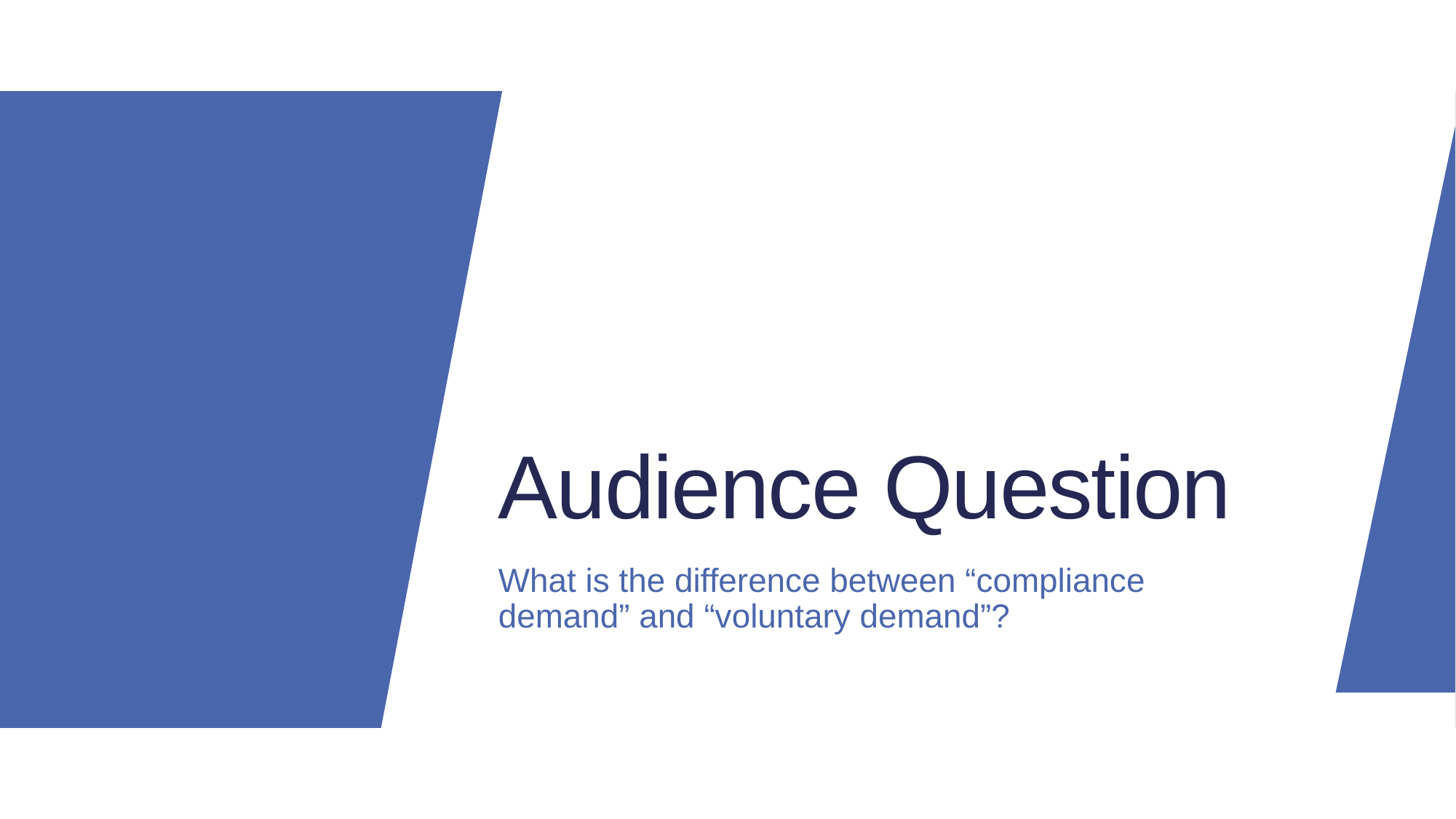

# Audience Question
What is the difference between “compliance demand” and “voluntary demand”?